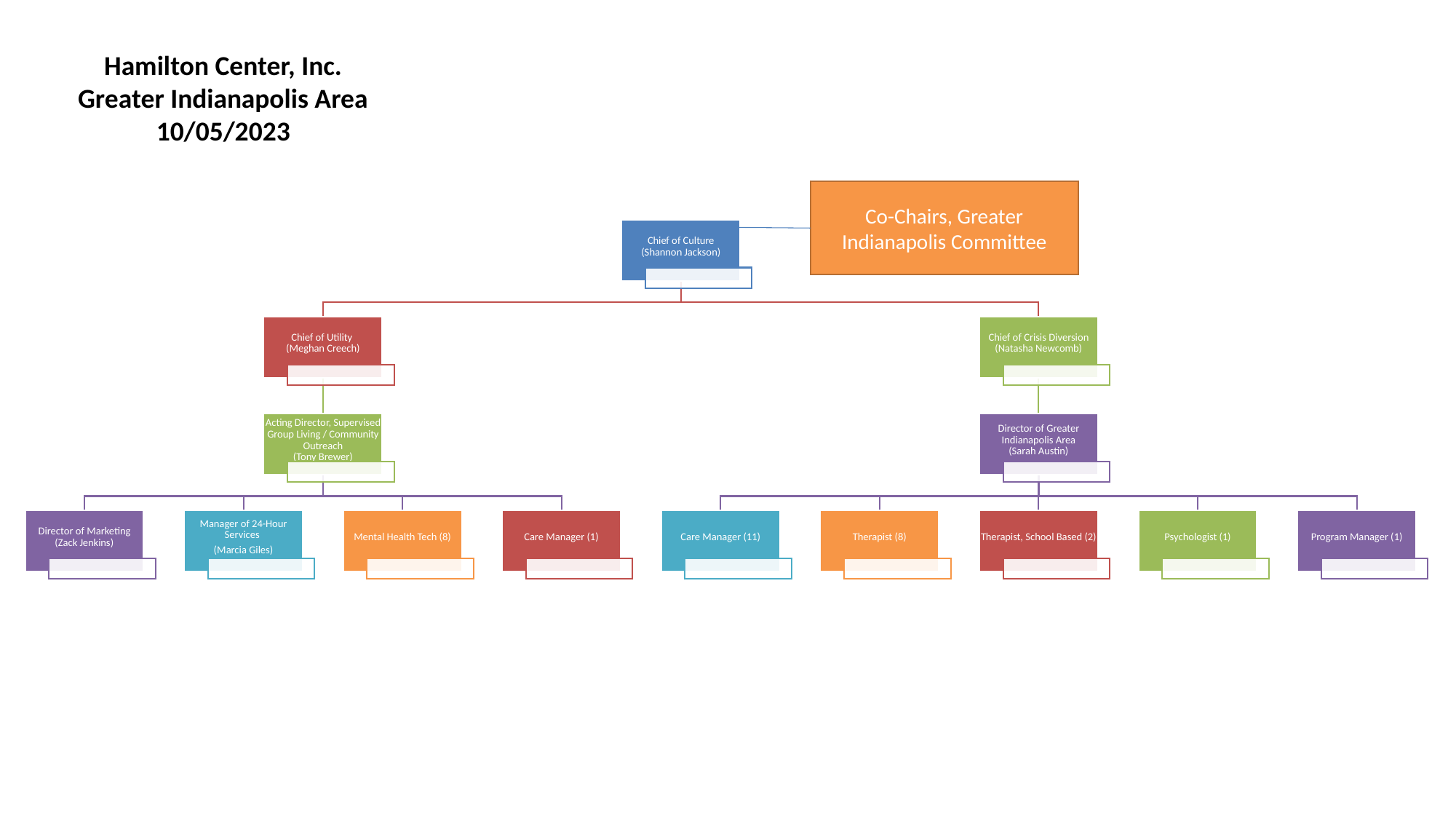

Chief of Culture
(Shannon Jackson)

Chief of Utility
(Meghan Creech)

Acting Director, Supervised Group Living / Community Outreach
(Tony Brewer)

Director of Marketing
(Zack Jenkins)

Manager of 24-Hour Services
(Marcia Giles)

Mental Health Tech (8)

Care Manager (1)

Chief of Crisis Diversion (Natasha Newcomb)

Director of Greater Indianapolis Area
(Sarah Austin)

Care Manager (11)

Therapist (8)

Therapist, School Based (2)

Psychologist (1)

Program Manager (1)

Hamilton Center, Inc.
Greater Indianapolis Area
10/05/2023
Co-Chairs, Greater Indianapolis Committee